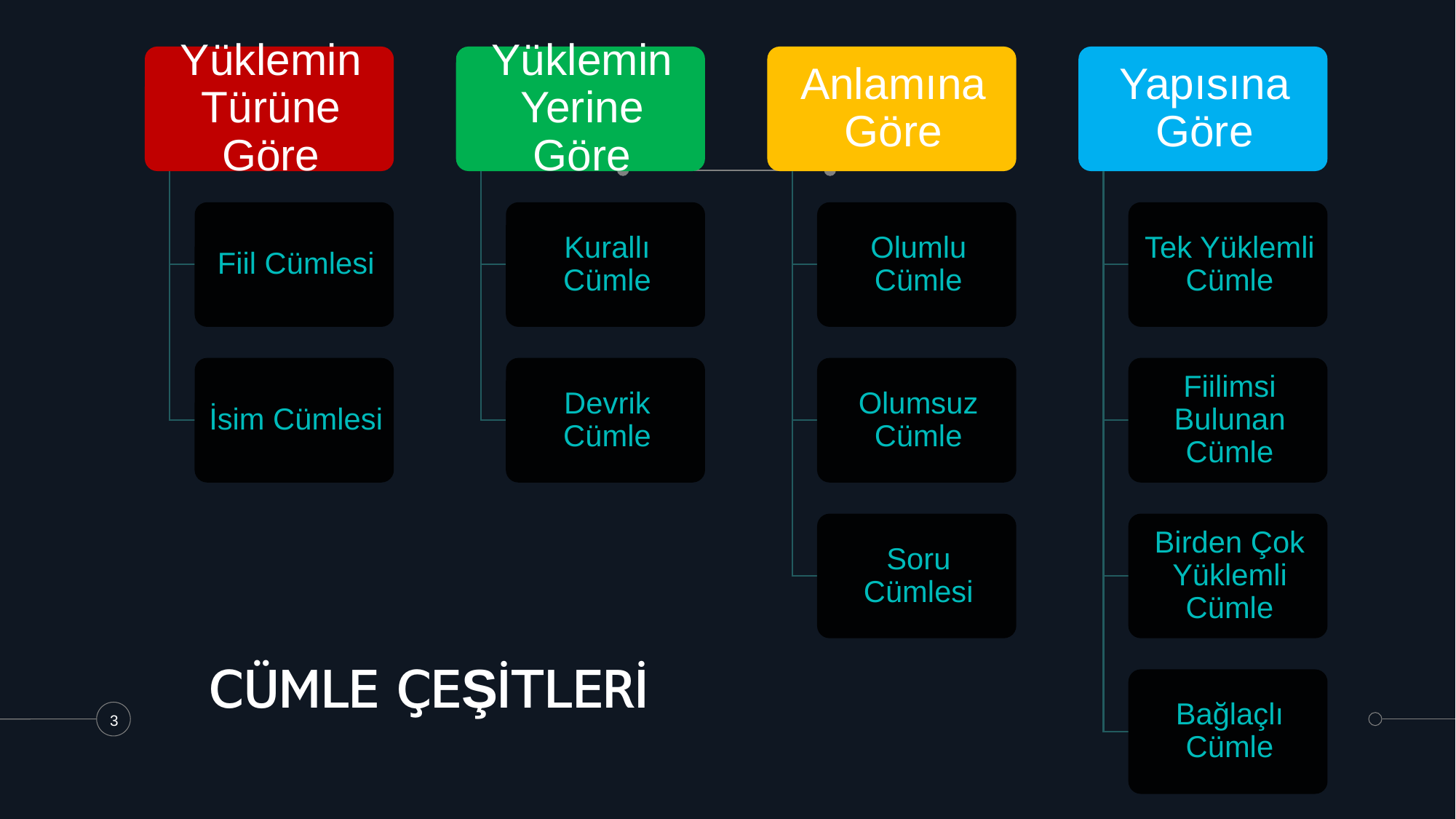

Yüklemin Türüne Göre
Fiil Cümlesi
İsim Cümlesi
Yüklemin Yerine Göre
Kurallı Cümle
Devrik Cümle
Anlamına Göre
Olumlu Cümle
Olumsuz Cümle
Soru Cümlesi
Yapısına Göre
Tek Yüklemli Cümle
Fiilimsi Bulunan Cümle
Birden Çok Yüklemli Cümle
Bağlaçlı Cümle
# CÜMLE ÇEŞİTLERİ
3